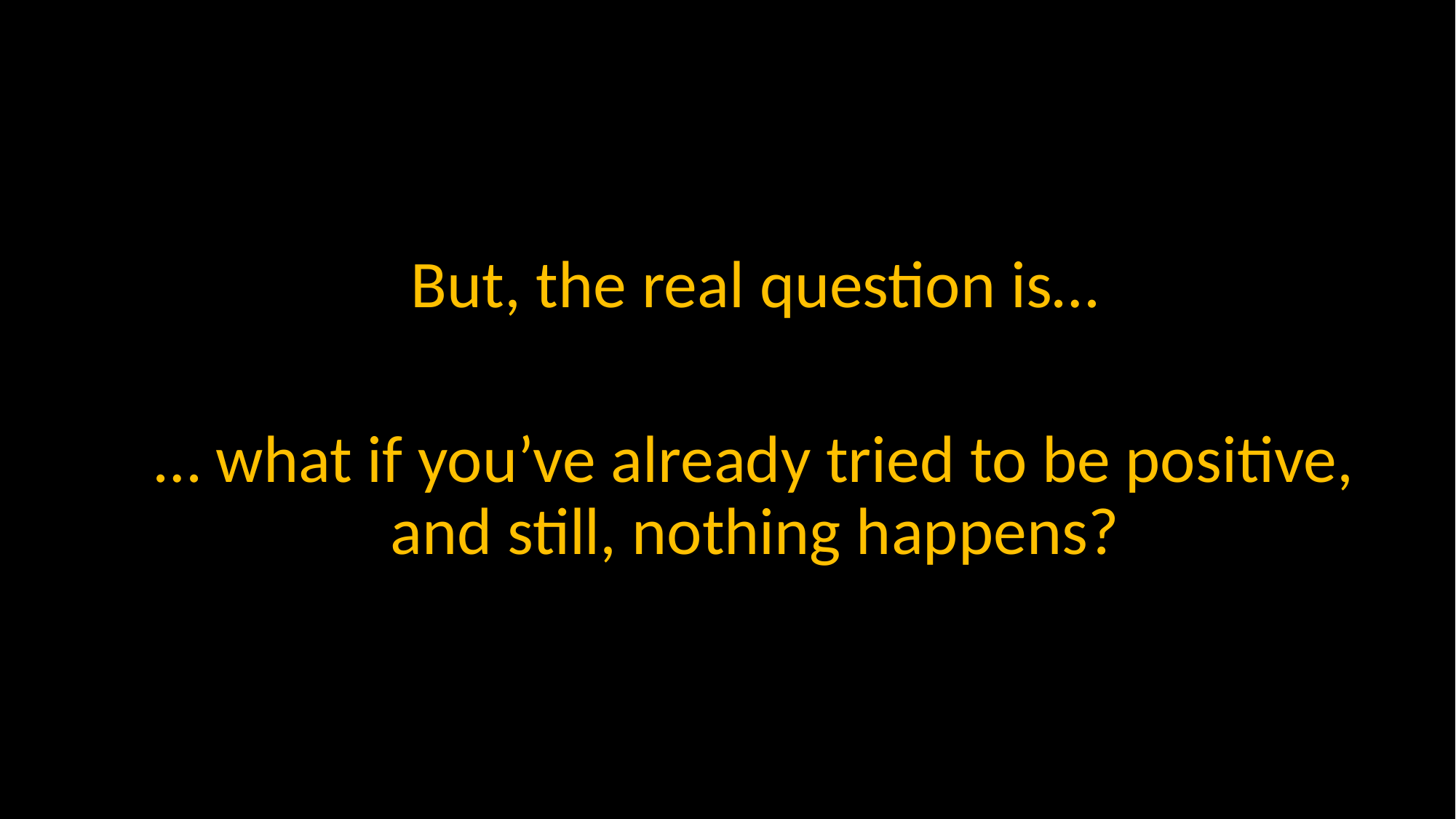

But, the real question is…

… what if you’ve already tried to be positive, and still, nothing happens?